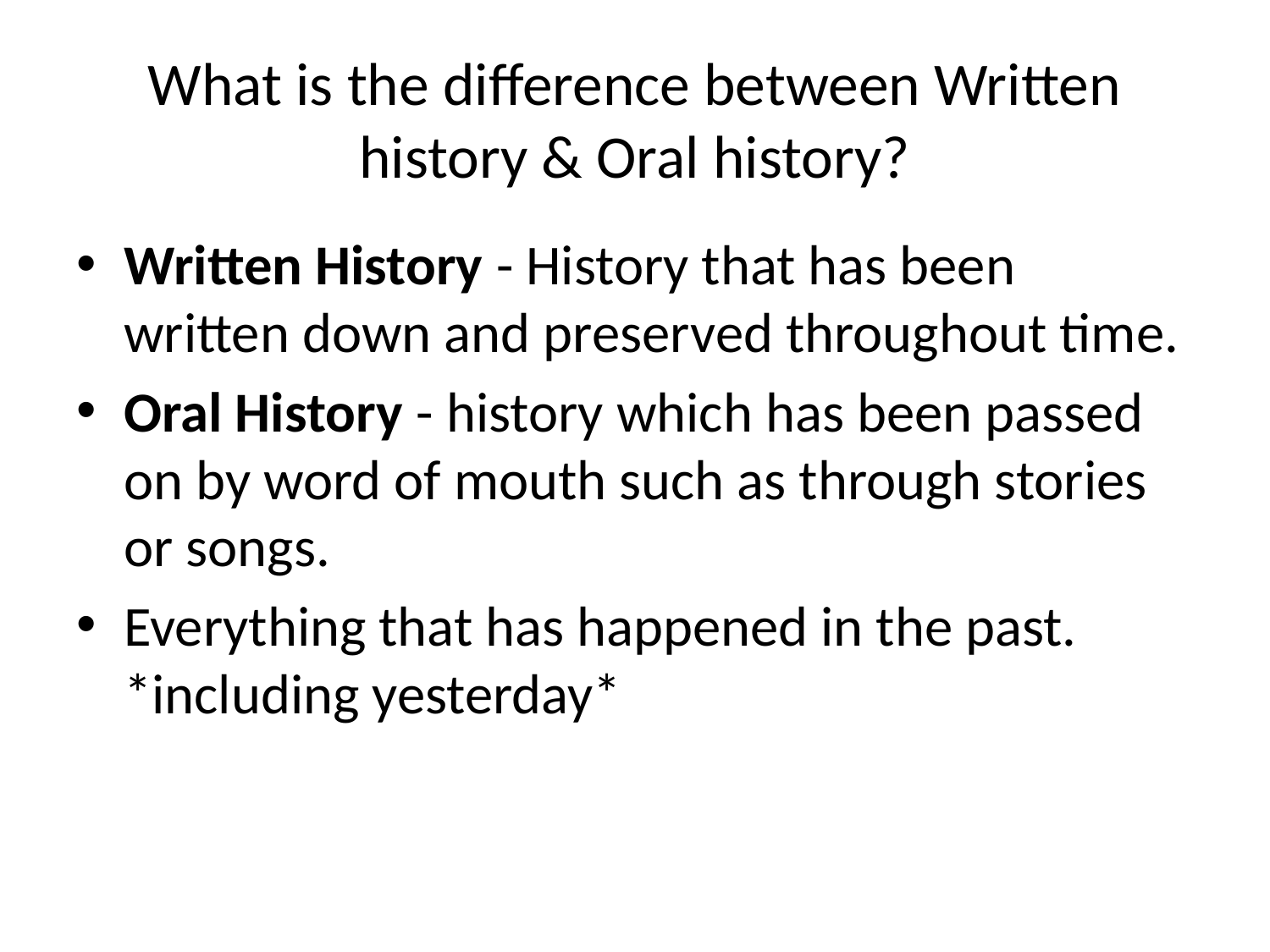

# What is the difference between Written history & Oral history?
Written History - History that has been written down and preserved throughout time.
Oral History - history which has been passed on by word of mouth such as through stories or songs.
Everything that has happened in the past. *including yesterday*